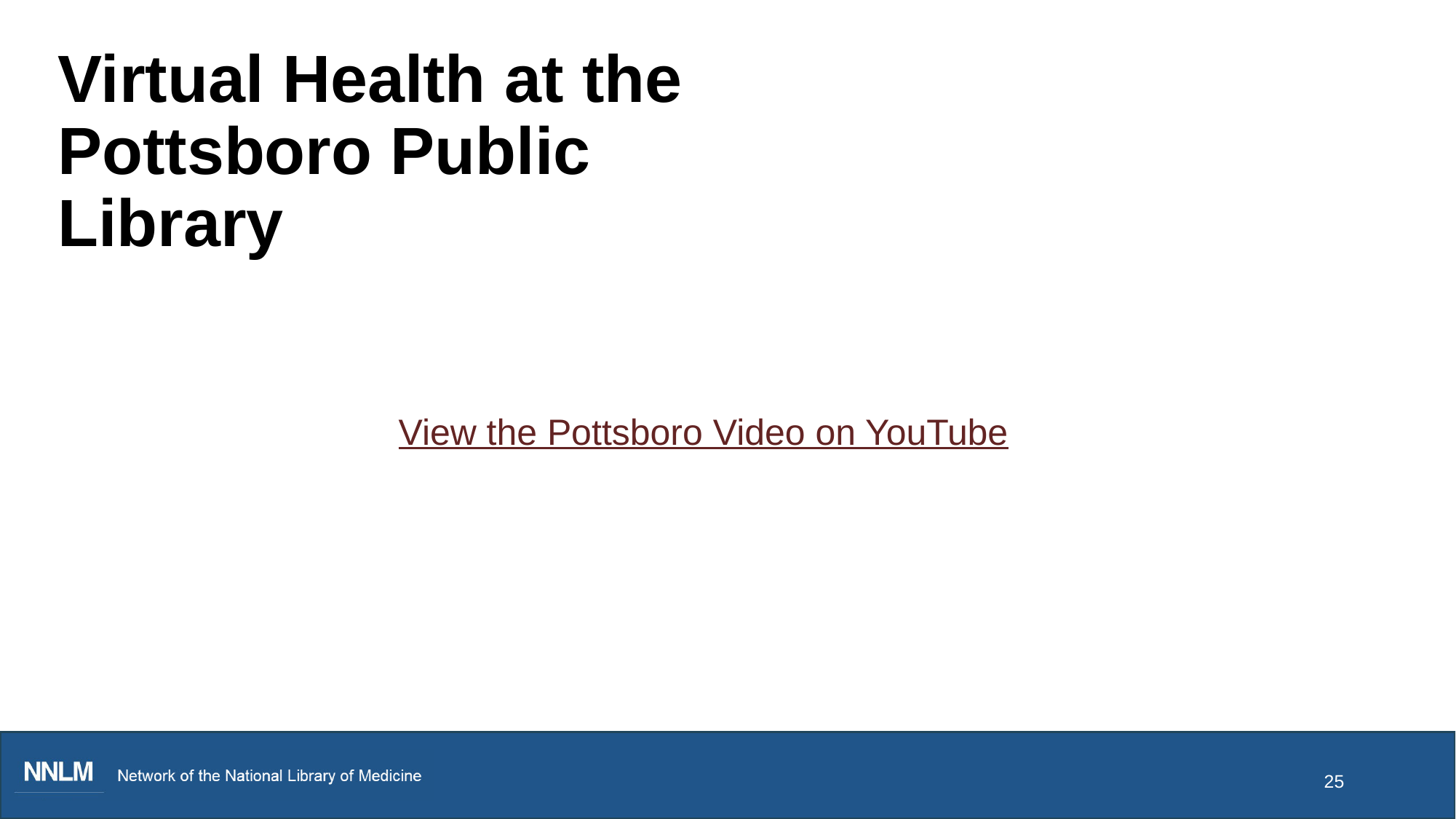

# Virtual Health at the Pottsboro Public Library

View the Pottsboro Video on YouTube
25